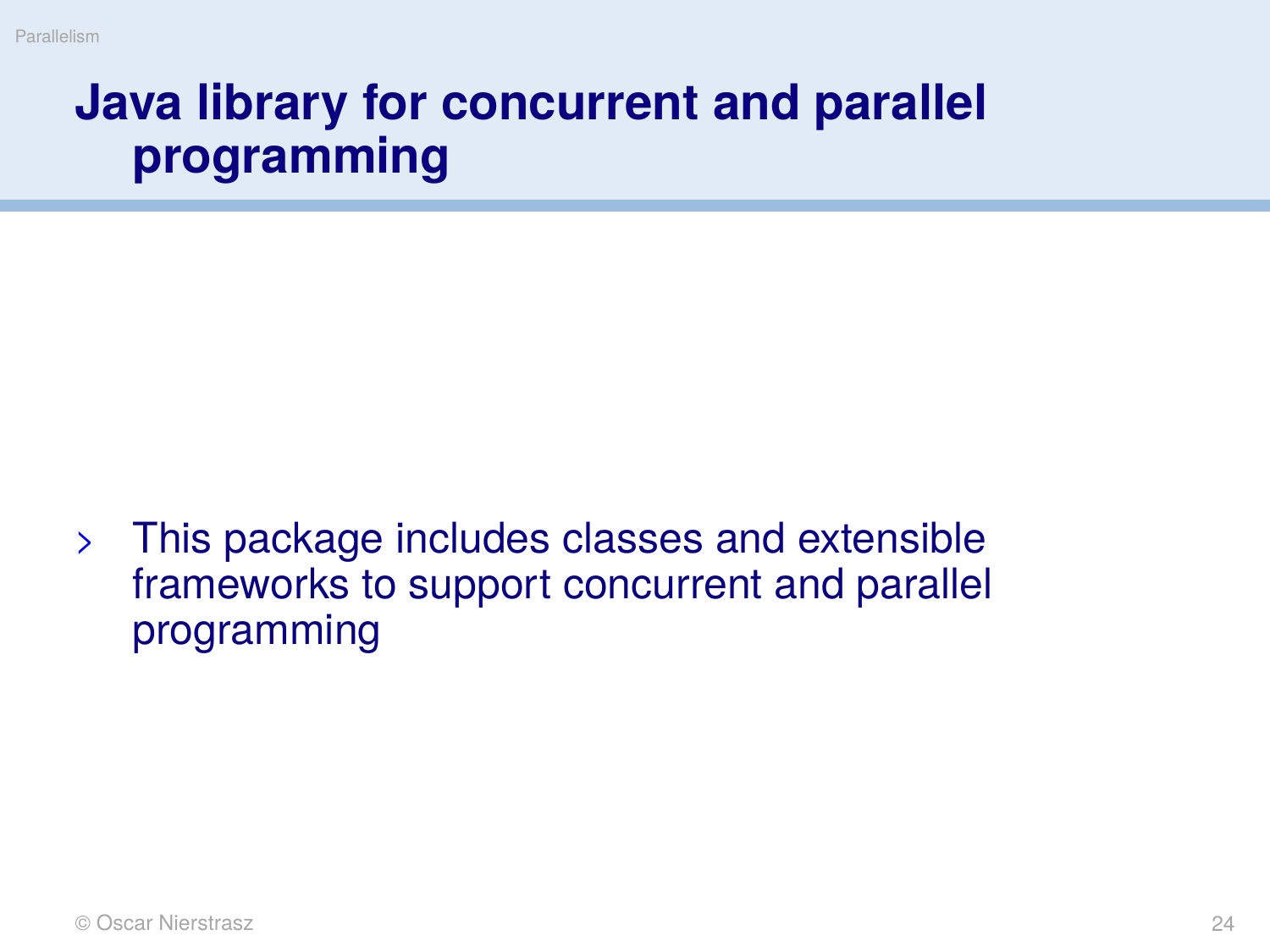

Parallelism
# Java library for concurrent and parallel programming

This package includes classes and extensible frameworks to support concurrent and parallel programming
© Oscar Nierstrasz
24